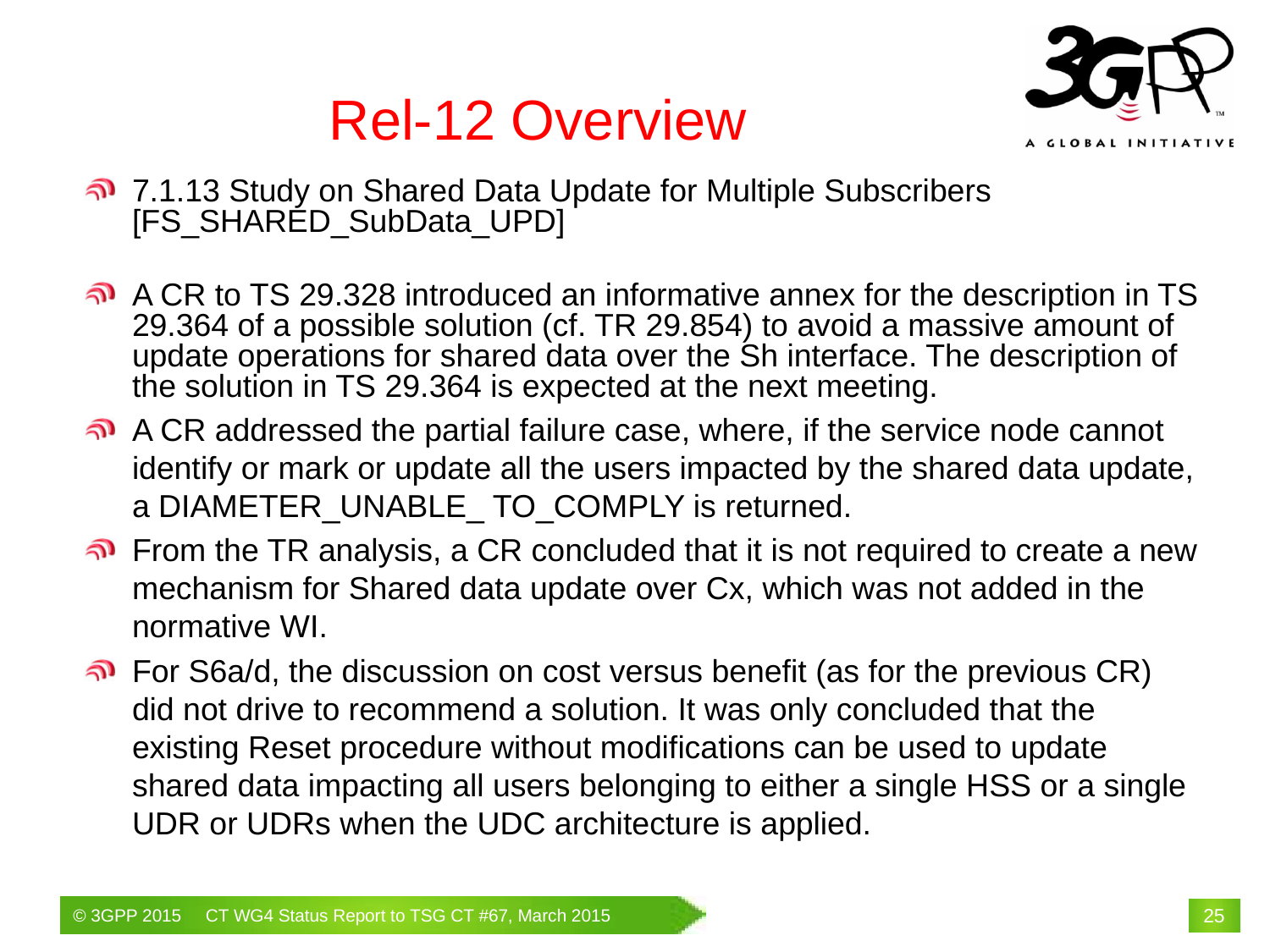

# Rel-12 Overview
7.1.13 Study on Shared Data Update for Multiple Subscribers [FS_SHARED_SubData_UPD]

A CR to TS 29.328 introduced an informative annex for the description in TS 29.364 of a possible solution (cf. TR 29.854) to avoid a massive amount of update operations for shared data over the Sh interface. The description of the solution in TS 29.364 is expected at the next meeting.
A CR addressed the partial failure case, where, if the service node cannot identify or mark or update all the users impacted by the shared data update, a DIAMETER_UNABLE_ TO_COMPLY is returned.
From the TR analysis, a CR concluded that it is not required to create a new mechanism for Shared data update over Cx, which was not added in the normative WI.
For S6a/d, the discussion on cost versus benefit (as for the previous CR) did not drive to recommend a solution. It was only concluded that the existing Reset procedure without modifications can be used to update shared data impacting all users belonging to either a single HSS or a single UDR or UDRs when the UDC architecture is applied.